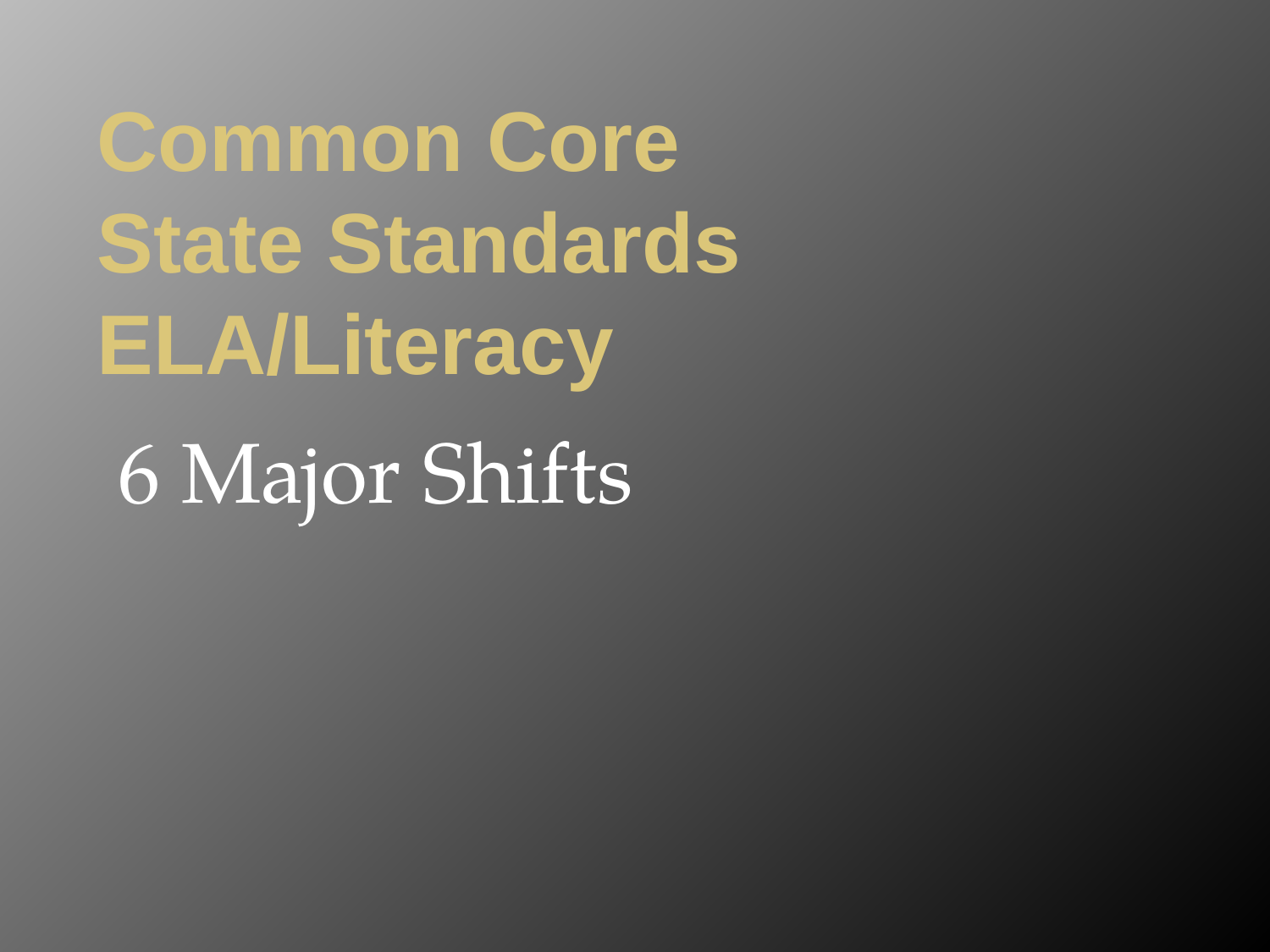

# Common Core State Standards ELA/Literacy
6 Major Shifts